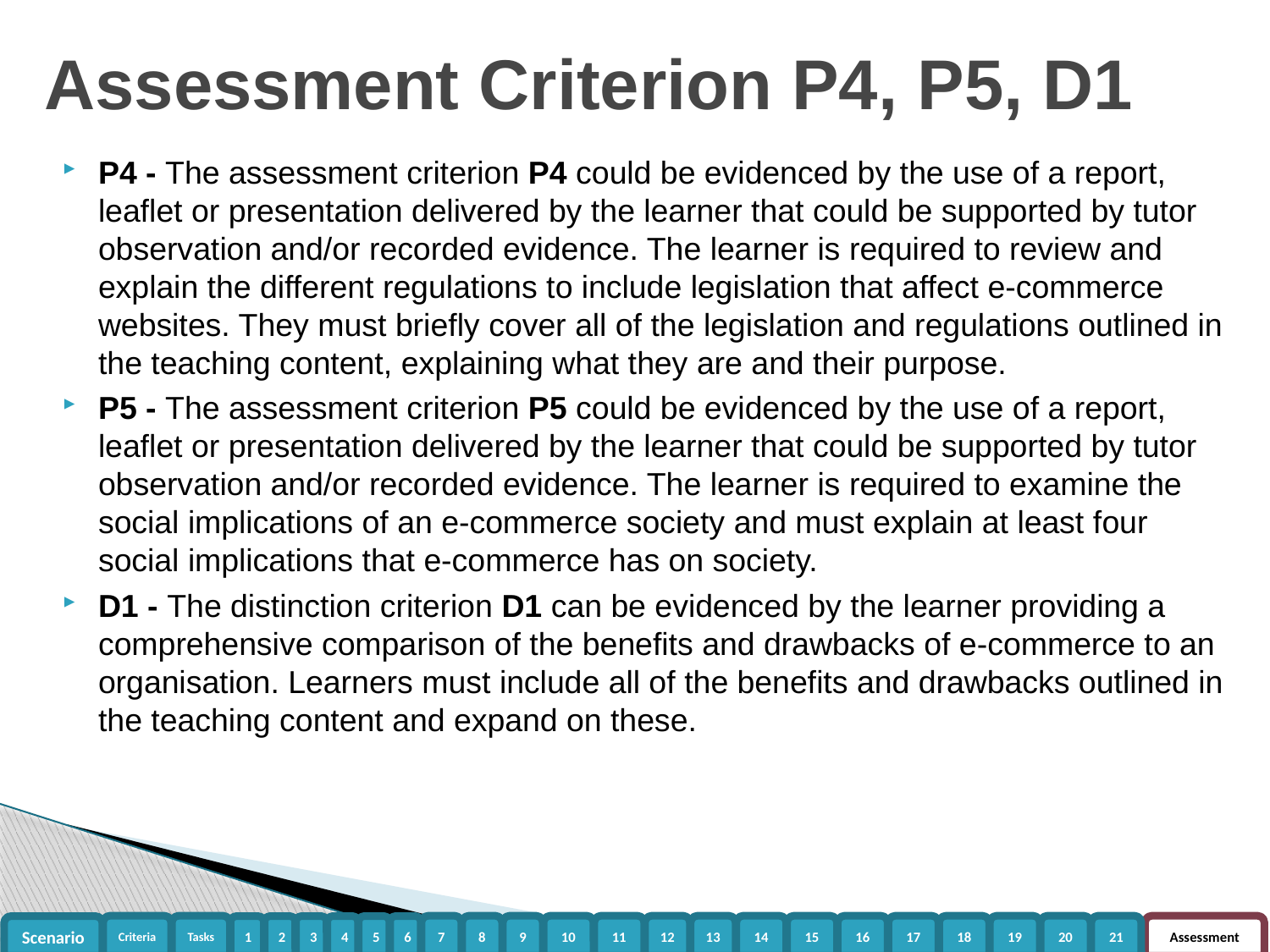

# Assessment Criterion P4, P5, D1
P4 - The assessment criterion P4 could be evidenced by the use of a report, leaflet or presentation delivered by the learner that could be supported by tutor observation and/or recorded evidence. The learner is required to review and explain the different regulations to include legislation that affect e-commerce websites. They must briefly cover all of the legislation and regulations outlined in the teaching content, explaining what they are and their purpose.
P5 - The assessment criterion P5 could be evidenced by the use of a report, leaflet or presentation delivered by the learner that could be supported by tutor observation and/or recorded evidence. The learner is required to examine the social implications of an e-commerce society and must explain at least four social implications that e-commerce has on society.
D1 - The distinction criterion D1 can be evidenced by the learner providing a comprehensive comparison of the benefits and drawbacks of e-commerce to an organisation. Learners must include all of the benefits and drawbacks outlined in the teaching content and expand on these.